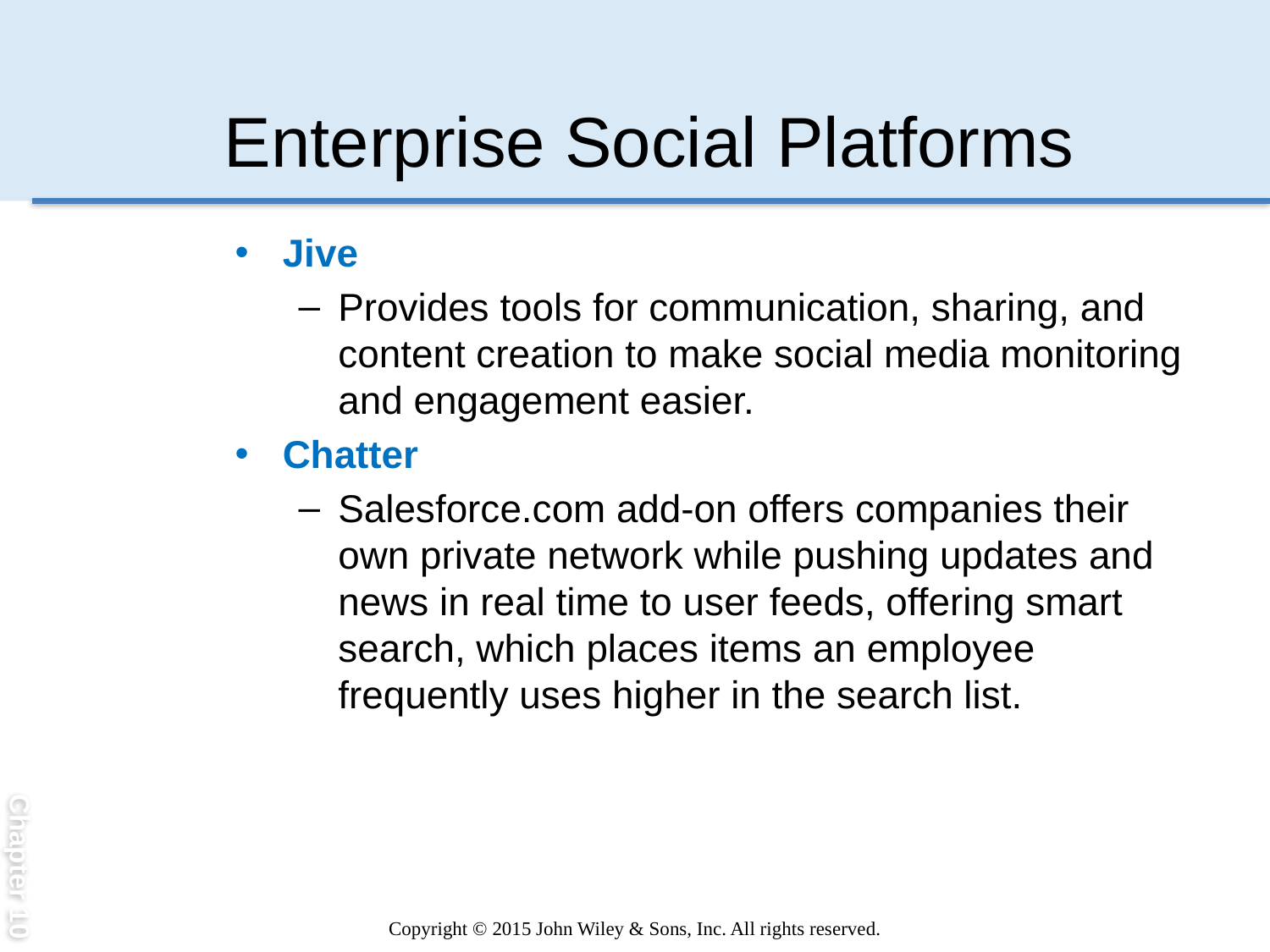

Chapter 10
Enterprise Social Platforms
Jive
Provides tools for communication, sharing, and content creation to make social media monitoring and engagement easier.
Chatter
Salesforce.com add-on offers companies their own private network while pushing updates and news in real time to user feeds, offering smart search, which places items an employee frequently uses higher in the search list.